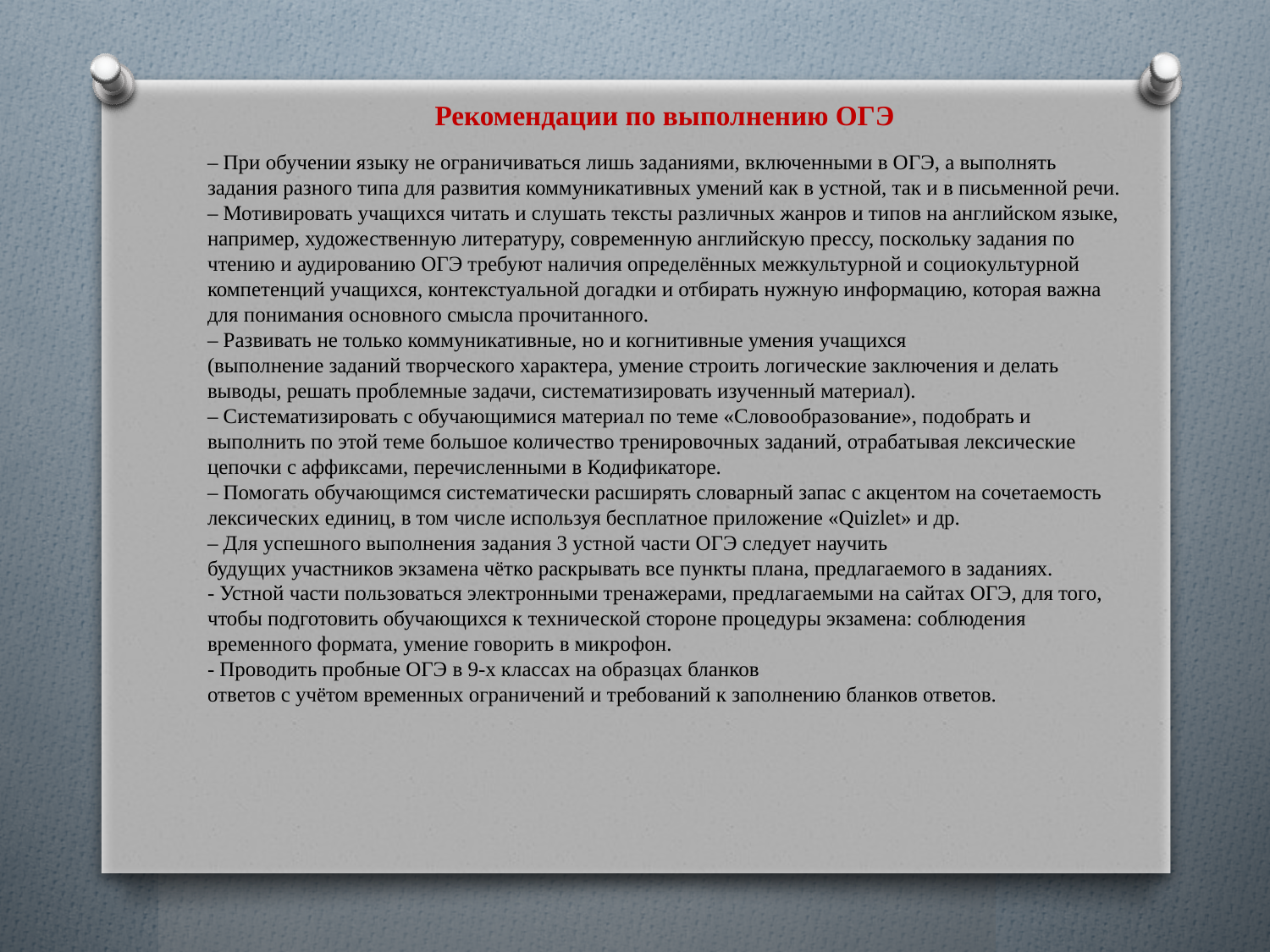

Рекомендации по выполнению ОГЭ
– При обучении языку не ограничиваться лишь заданиями, включенными в ОГЭ, а выполнять задания разного типа для развития коммуникативных умений как в устной, так и в письменной речи.
– Мотивировать учащихся читать и слушать тексты различных жанров и типов на английском языке, например, художественную литературу, современную английскую прессу, поскольку задания по чтению и аудированию ОГЭ требуют наличия определённых межкультурной и социокультурной компетенций учащихся, контекстуальной догадки и отбирать нужную информацию, которая важна для понимания основного смысла прочитанного.
– Развивать не только коммуникативные, но и когнитивные умения учащихся
(выполнение заданий творческого характера, умение строить логические заключения и делать выводы, решать проблемные задачи, систематизировать изученный материал).
– Систематизировать с обучающимися материал по теме «Словообразование», подобрать и выполнить по этой теме большое количество тренировочных заданий, отрабатывая лексические цепочки с аффиксами, перечисленными в Кодификаторе.
– Помогать обучающимся систематически расширять словарный запас с акцентом на сочетаемость лексических единиц, в том числе используя бесплатное приложение «Quizlet» и др.
– Для успешного выполнения задания 3 устной части ОГЭ следует научить
будущих участников экзамена чётко раскрывать все пункты плана, предлагаемого в заданиях.
- Устной части пользоваться электронными тренажерами, предлагаемыми на сайтах ОГЭ, для того, чтобы подготовить обучающихся к технической стороне процедуры экзамена: соблюдения временного формата, умение говорить в микрофон.
- Проводить пробные ОГЭ в 9-х классах на образцах бланков
ответов с учётом временных ограничений и требований к заполнению бланков ответов.